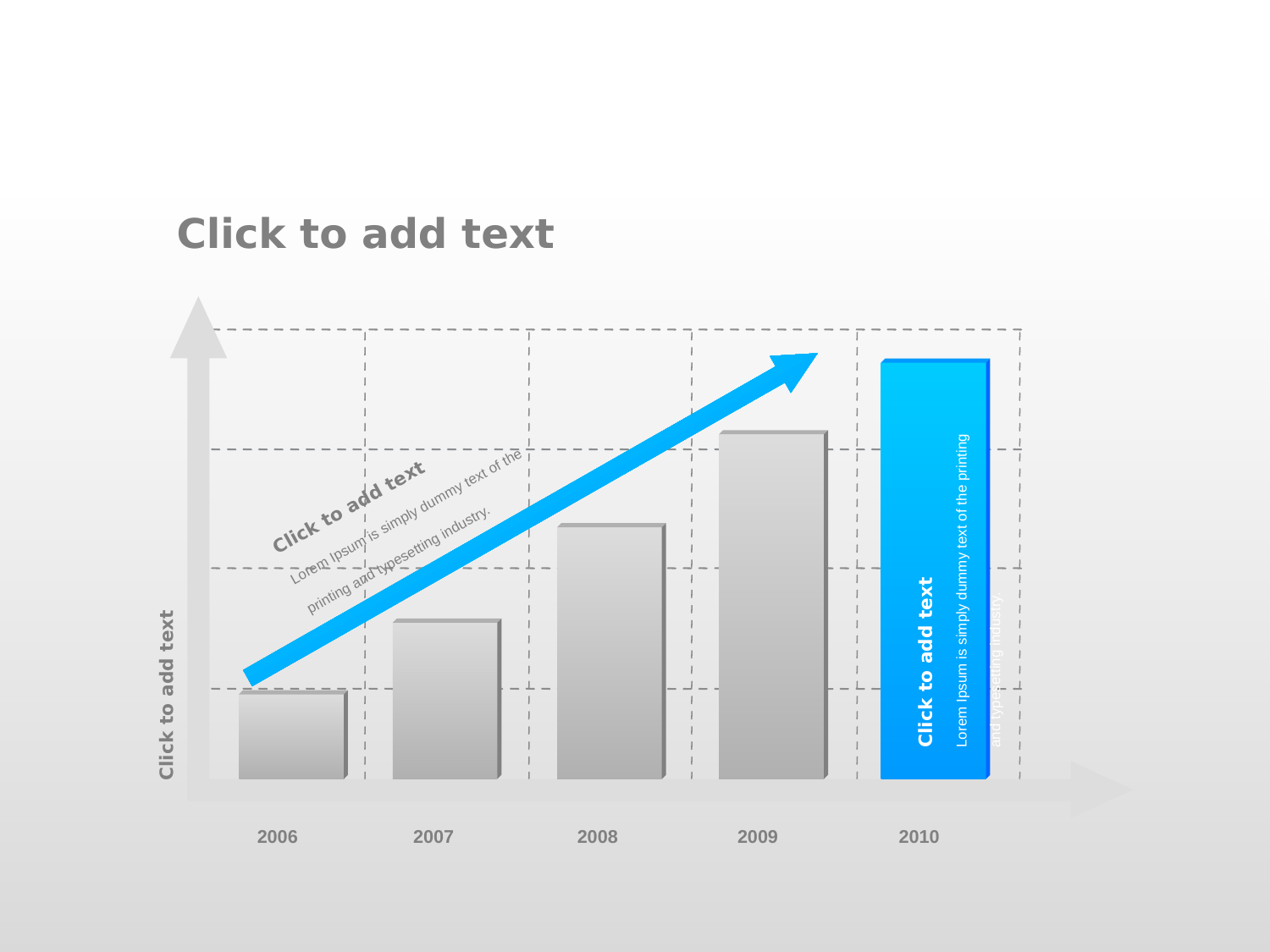

Click to add text

Click to add text
Lorem Ipsum is simply dummy text of the printing and typesetting industry.

Click to add text
Lorem Ipsum is simply dummy text of the printing and typesetting industry.
Click to add text

2006
2007
2008
2009
2010